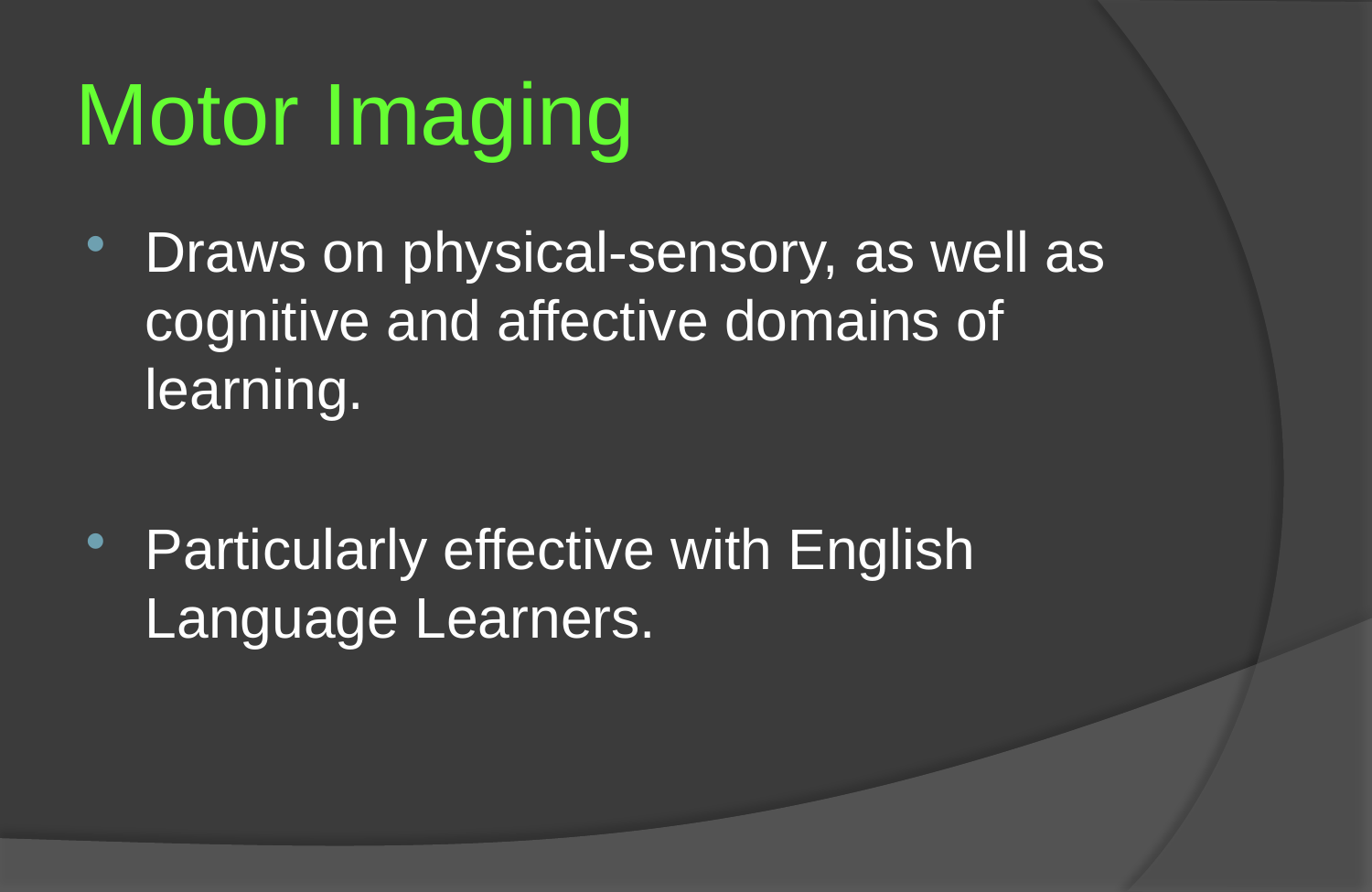

# Motor Imaging
Draws on physical-sensory, as well as cognitive and affective domains of learning.

Particularly effective with English Language Learners.